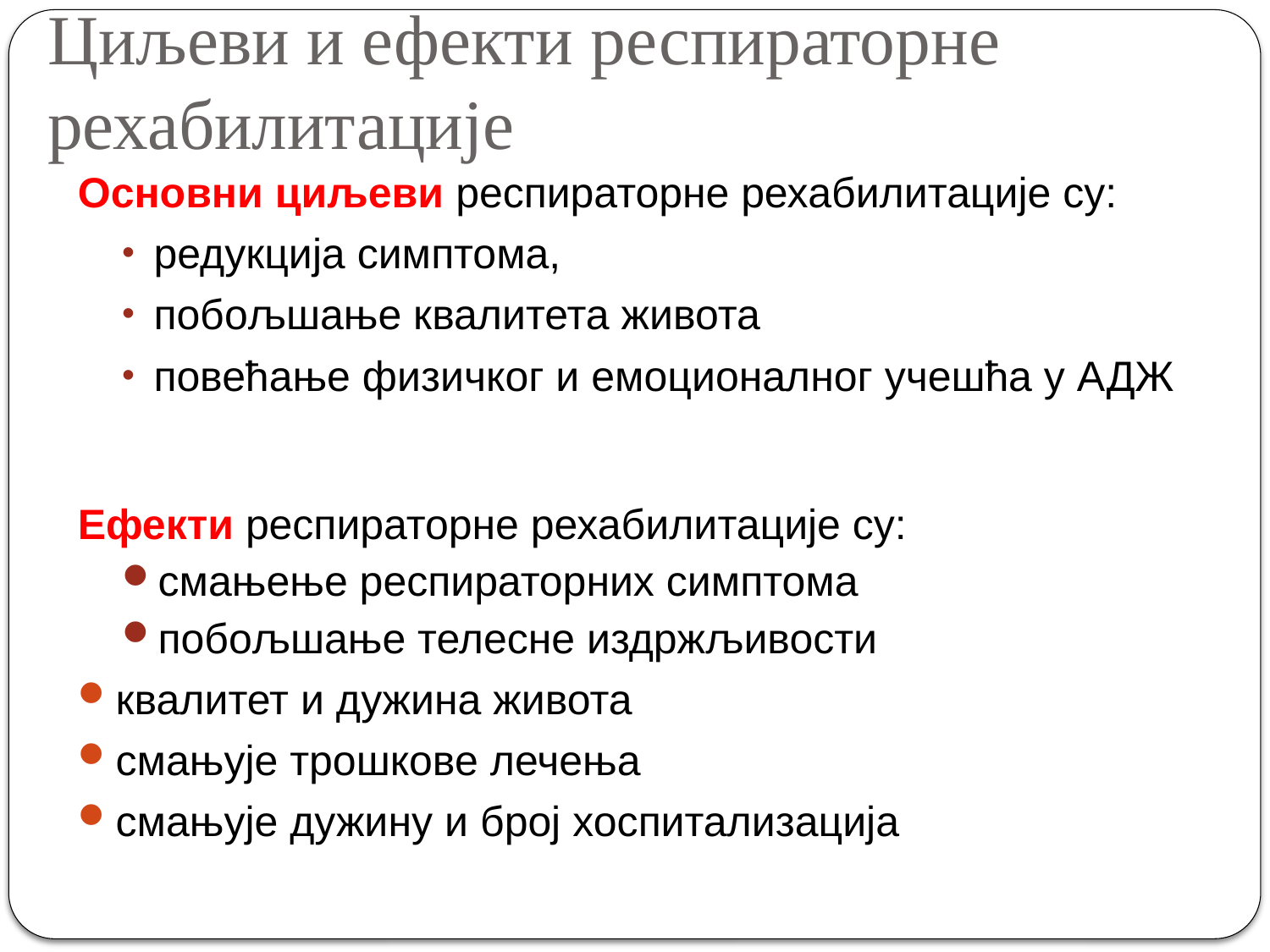

# Циљеви и ефекти респираторне рехабилитације
Основни циљеви респираторне рехабилитације су:
редукција симптома,
побољшање квалитета живота
повећање физичког и емоционалног учешћа у АДЖ

Ефекти респираторне рехабилитације су:
смањење респираторних симптома
побољшање телесне издржљивости
квалитет и дужина живота
смањује трошкове лечења
смањује дужину и број хоспитализација

26